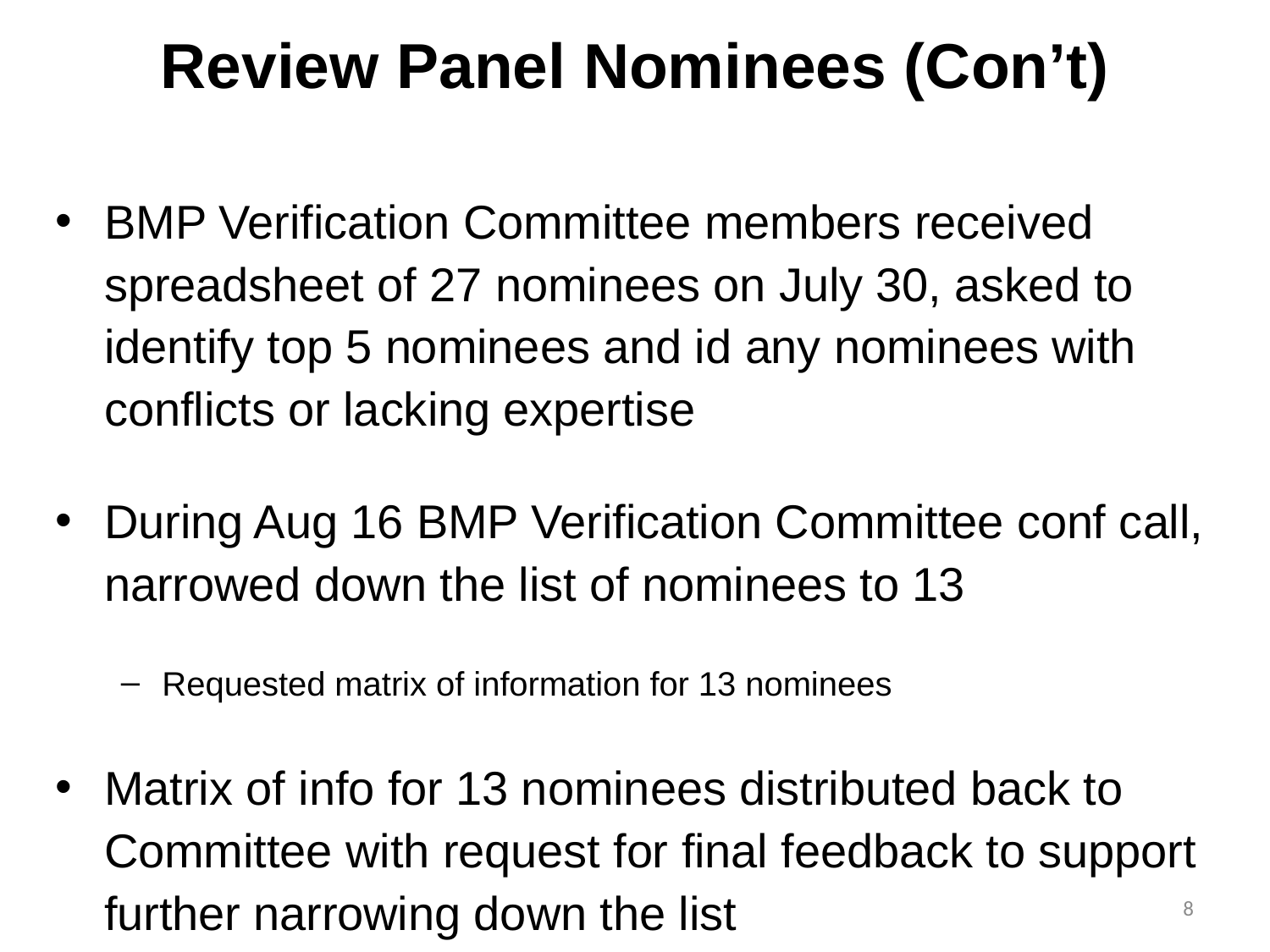

# Review Panel Nominees (Con’t)
BMP Verification Committee members received spreadsheet of 27 nominees on July 30, asked to identify top 5 nominees and id any nominees with conflicts or lacking expertise
During Aug 16 BMP Verification Committee conf call, narrowed down the list of nominees to 13
Requested matrix of information for 13 nominees
Matrix of info for 13 nominees distributed back to Committee with request for final feedback to support further narrowing down the list

8